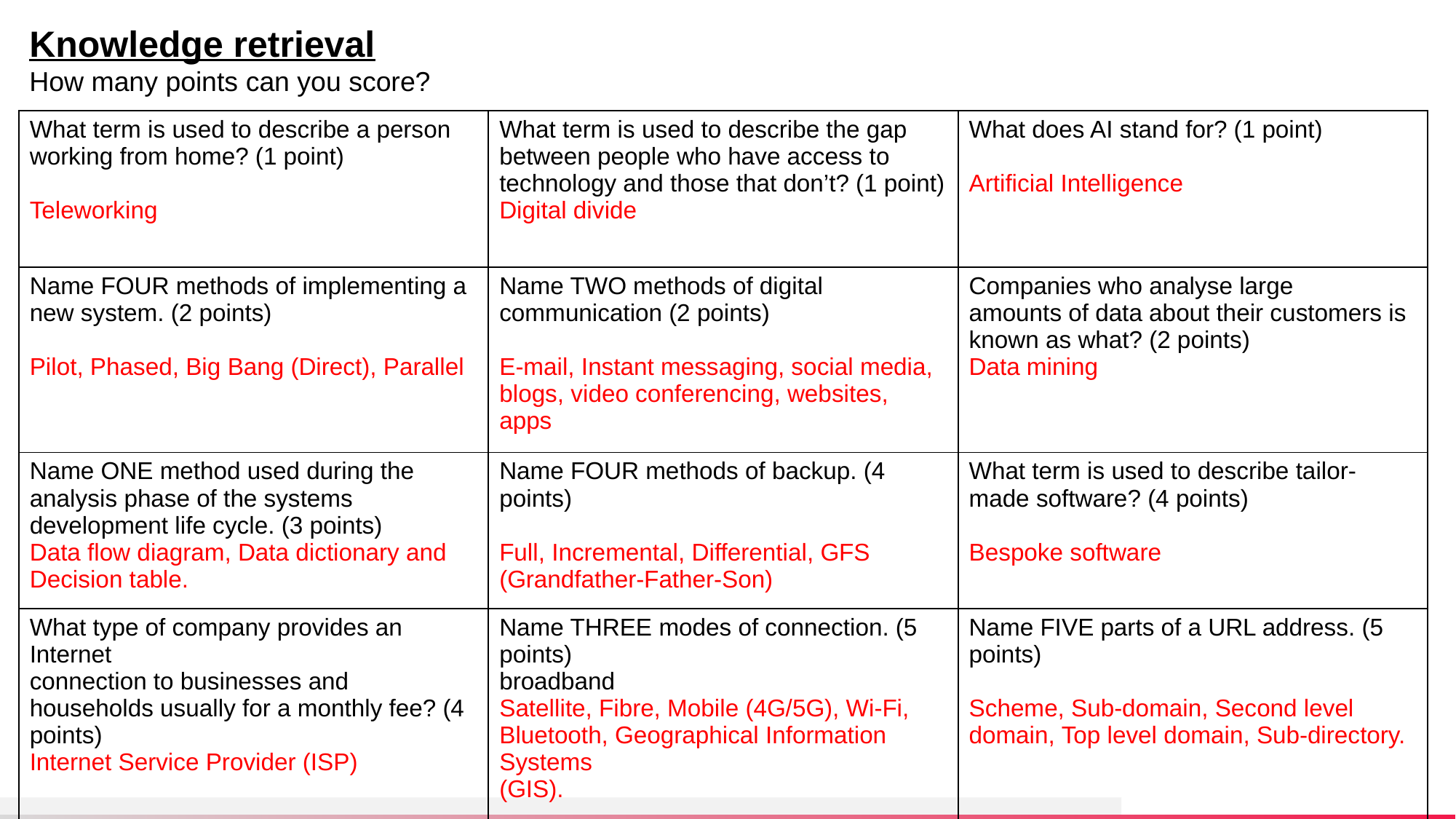

Knowledge retrieval
How many points can you score?
| What term is used to describe a person working from home? (1 point) Teleworking | What term is used to describe the gap between people who have access to technology and those that don’t? (1 point) Digital divide | What does AI stand for? (1 point) Artificial Intelligence |
| --- | --- | --- |
| Name FOUR methods of implementing a new system. (2 points) Pilot, Phased, Big Bang (Direct), Parallel | Name TWO methods of digital communication (2 points) E-mail, Instant messaging, social media, blogs, video conferencing, websites, apps | Companies who analyse large amounts of data about their customers is known as what? (2 points) Data mining |
| Name ONE method used during the analysis phase of the systems development life cycle. (3 points) Data flow diagram, Data dictionary and Decision table. | Name FOUR methods of backup. (4 points) Full, Incremental, Differential, GFS (Grandfather-Father-Son) | What term is used to describe tailor-made software? (4 points) Bespoke software |
| What type of company provides an Internet connection to businesses and households usually for a monthly fee? (4 points) Internet Service Provider (ISP) | Name THREE modes of connection. (5 points) broadband Satellite, Fibre, Mobile (4G/5G), Wi-Fi, Bluetooth, Geographical Information Systems (GIS). | Name FIVE parts of a URL address. (5 points) Scheme, Sub-domain, Second level domain, Top level domain, Sub-directory. |